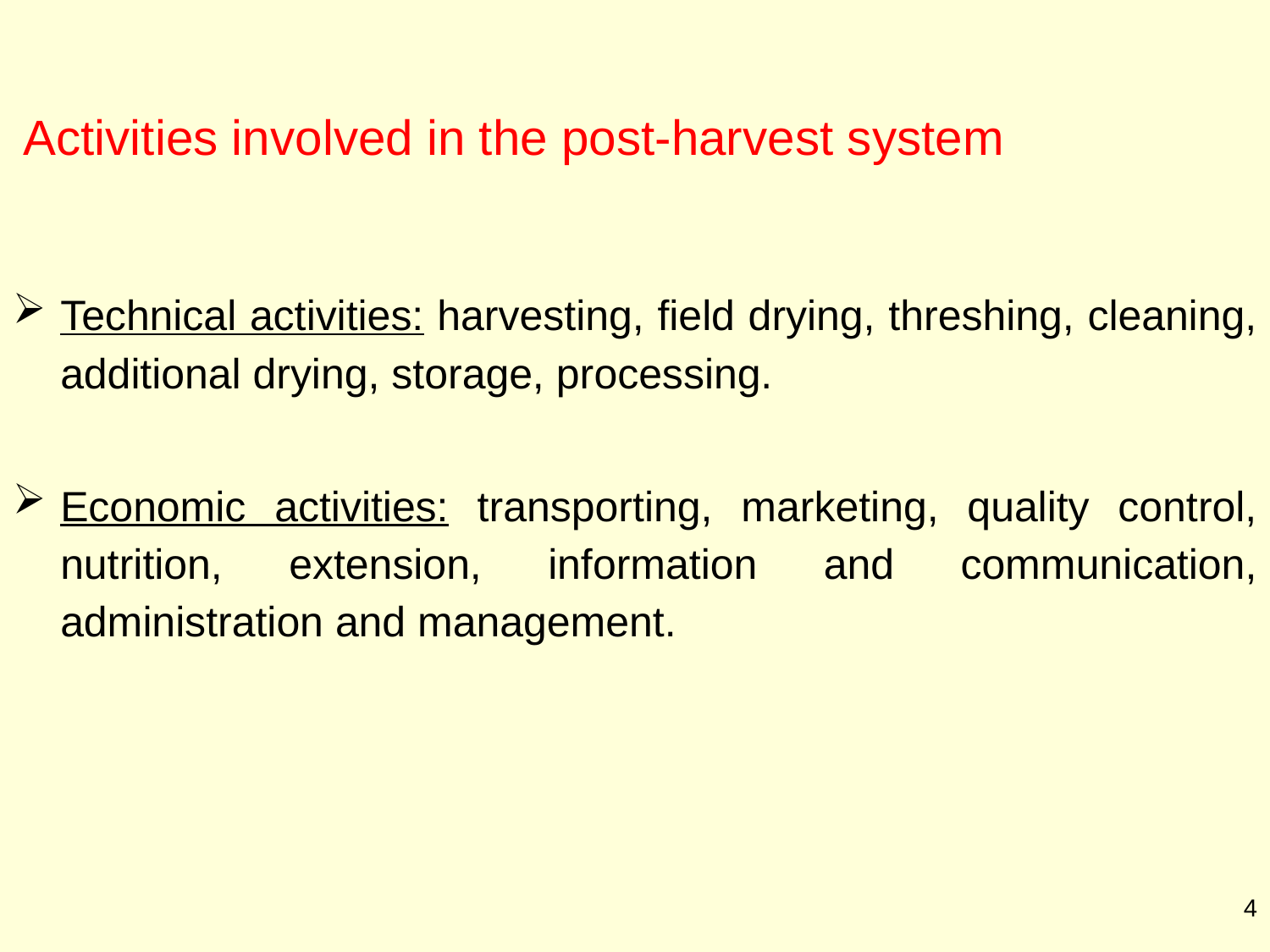

# Activities involved in the post-harvest system
Technical activities: harvesting, field drying, threshing, cleaning, additional drying, storage, processing.

Economic activities: transporting, marketing, quality control, nutrition, extension, information and communication, administration and management.
4